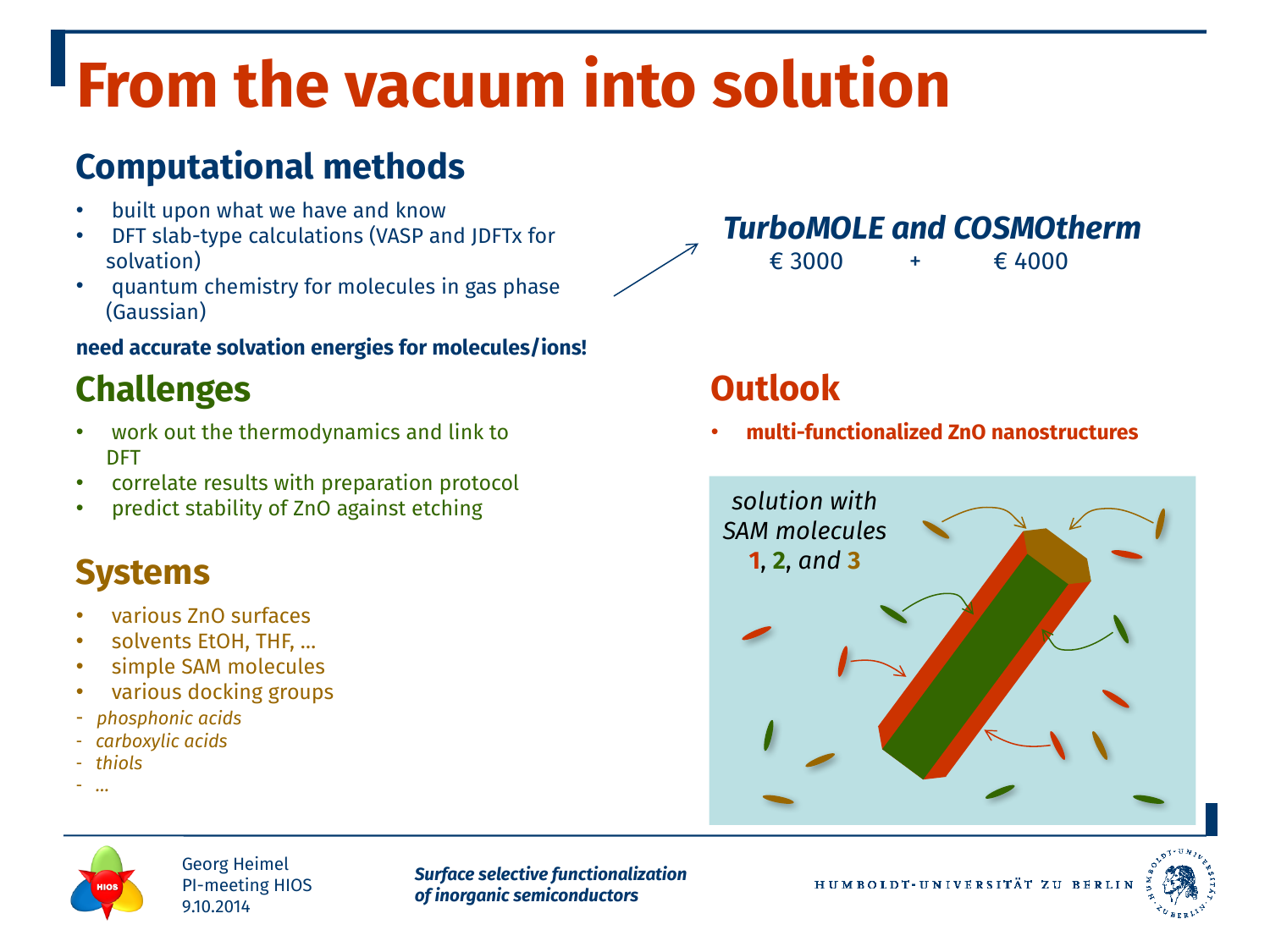

# From the vacuum into solution
Computational methods
 built upon what we have and know
 DFT slab-type calculations (VASP and JDFTx for solvation)
 quantum chemistry for molecules in gas phase (Gaussian)
need accurate solvation energies for molecules/ions!
TurboMOLE and COSMOtherm
       € 3000          +           € 4000
Challenges
 work out the thermodynamics and link to DFT
 correlate results with preparation protocol
 predict stability of ZnO against etching
Outlook
 multi-functionalized ZnO nanostructures

solution with
SAM molecules
1, 2, and 3

Systems
 various ZnO surfaces
 solvents EtOH, THF, …
 simple SAM molecules
 various docking groups
 phosphonic acids
 carboxylic acids
 thiols
 …